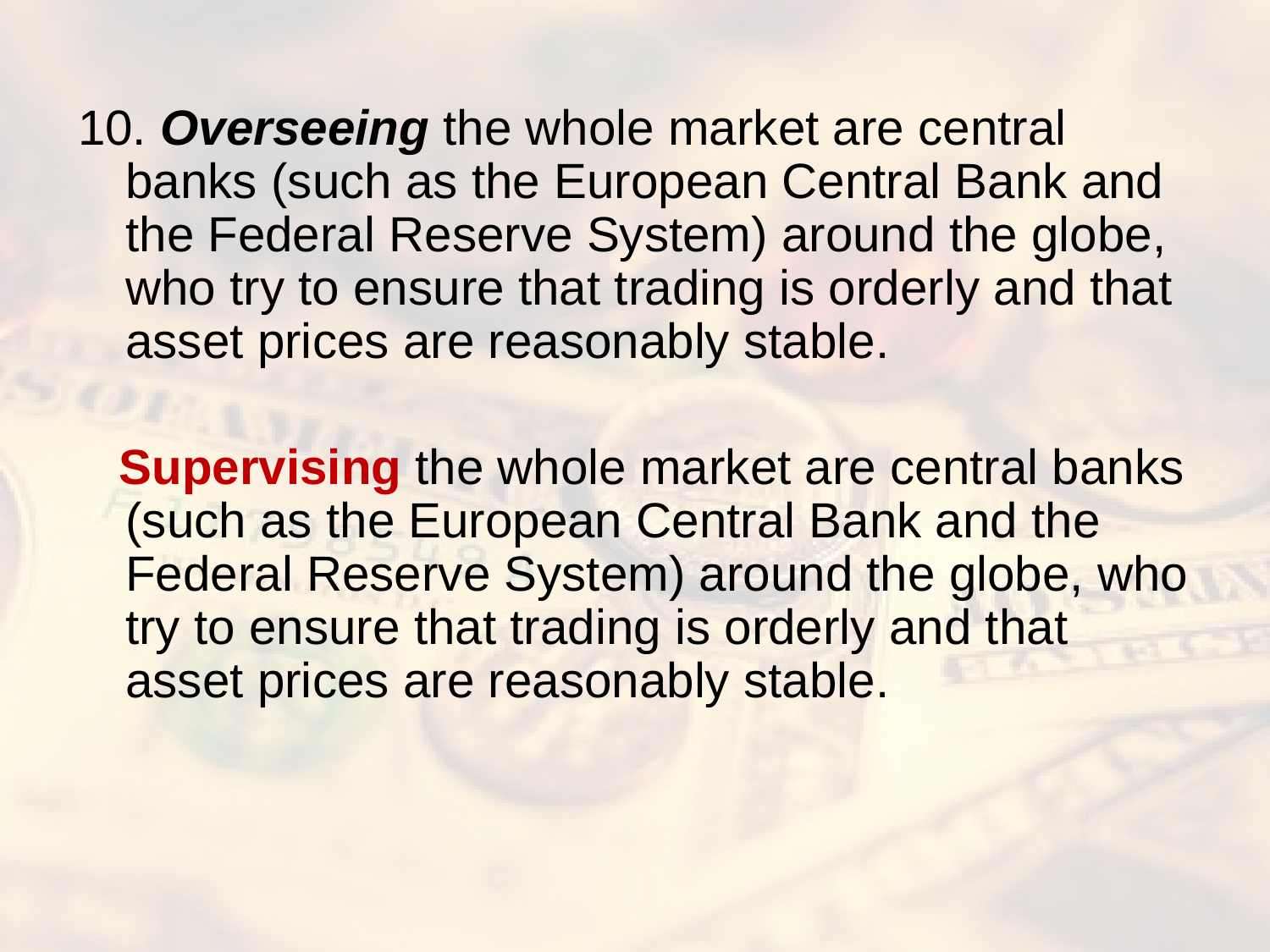

10. Overseeing the whole market are central banks (such as the European Central Bank and the Federal Reserve System) around the globe, who try to ensure that trading is orderly and that asset prices are reasonably stable.

   Supervising the whole market are central banks (such as the European Central Bank and the Federal Reserve System) around the globe, who try to ensure that trading is orderly and that asset prices are reasonably stable.